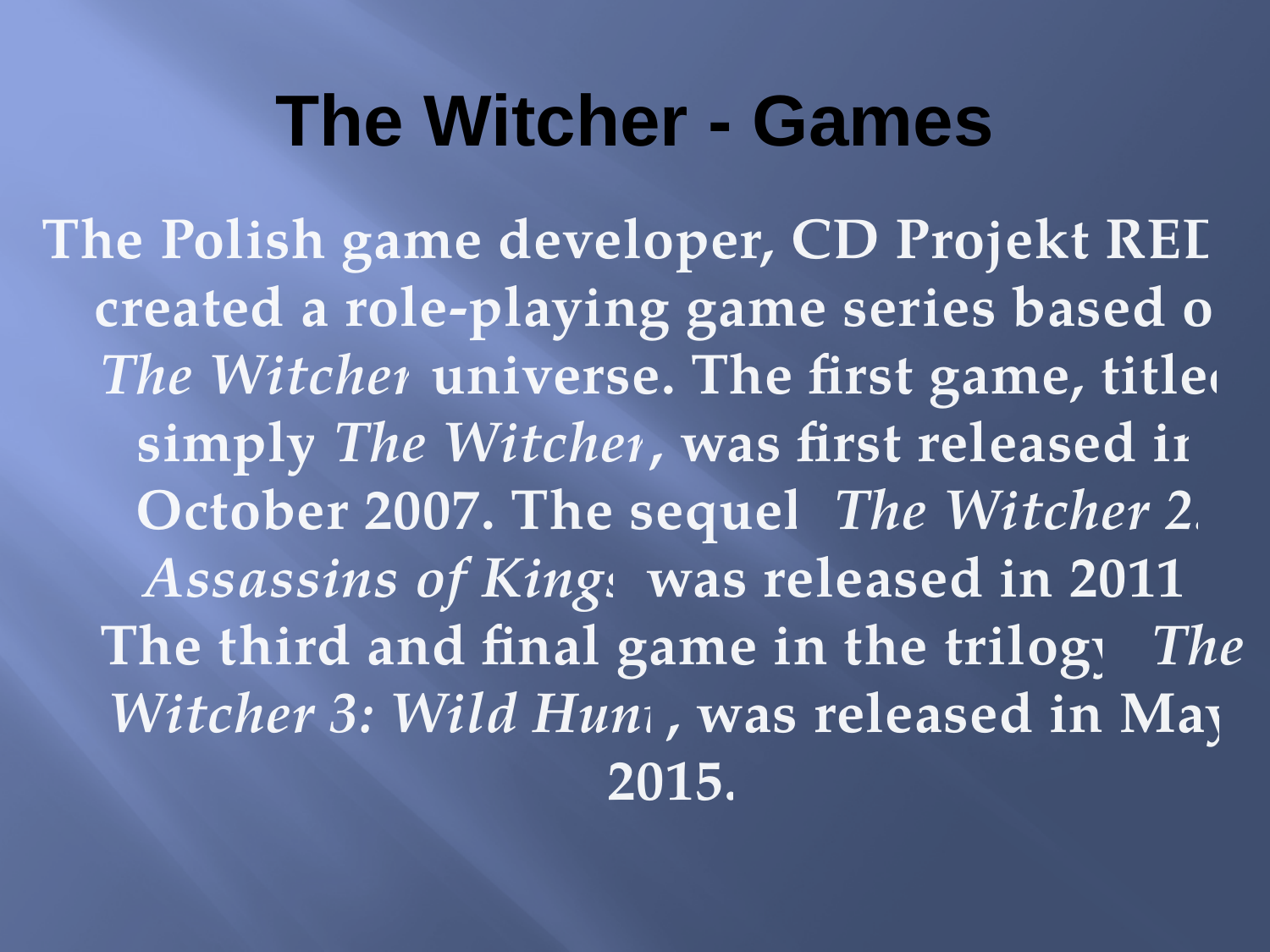

# The Witcher - Games
The Polish game developer, CD Projekt RED, created a role-playing game series based on The Witcher universe. The first game, titled simply The Witcher, was first released in October 2007. The sequel, The Witcher 2: Assassins of Kings was released in 2011. The third and final game in the trilogy, The Witcher 3: Wild Hunt, was released in May 2015.